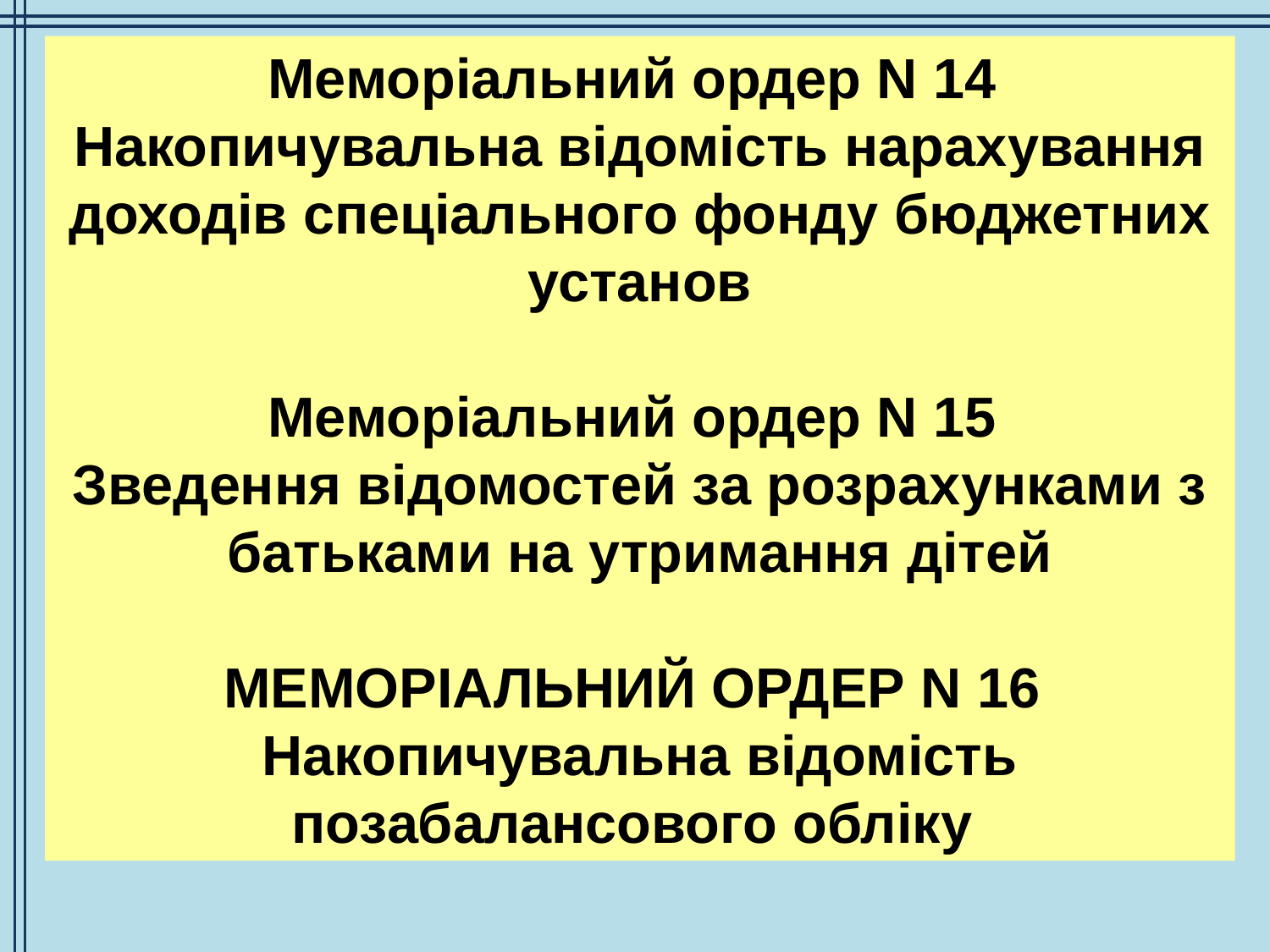

Меморіальний ордер N 14
Накопичувальна відомість нарахування доходів спеціального фонду бюджетних установ

Меморіальний ордер N 15
Зведення відомостей за розрахунками з батьками на утримання дітей

МЕМОРІАЛЬНИЙ ОРДЕР N 16
Накопичувальна відомість позабалансового обліку